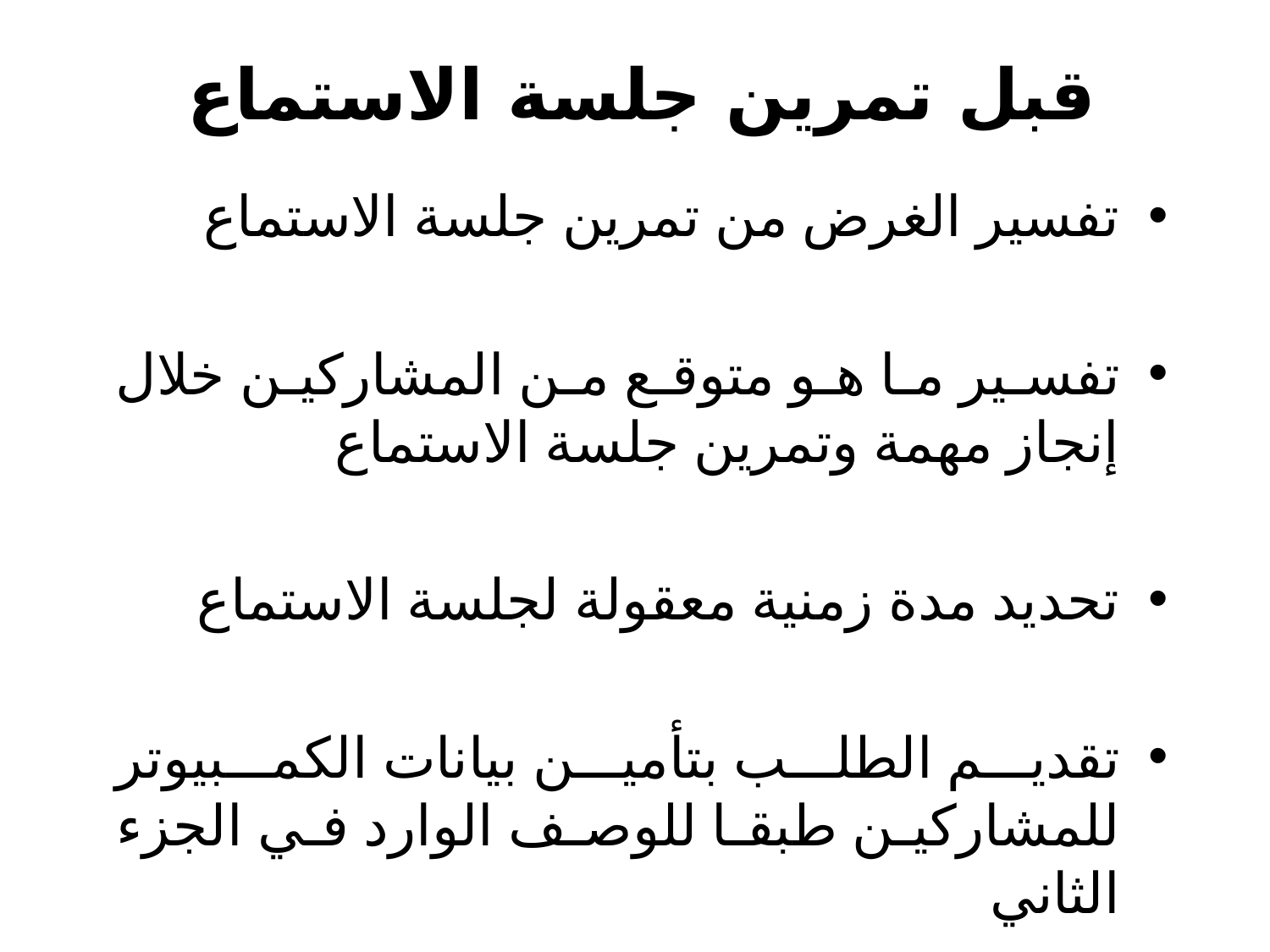

قبل تمرين جلسة الاستماع
تفسير الغرض من تمرين جلسة الاستماع

تفسير ما هو متوقع من المشاركين خلال إنجاز مهمة وتمرين جلسة الاستماع

تحديد مدة زمنية معقولة لجلسة الاستماع

تقديم الطلب بتأمين بيانات الكمبيوتر للمشاركين طبقا للوصف الوارد في الجزء الثاني